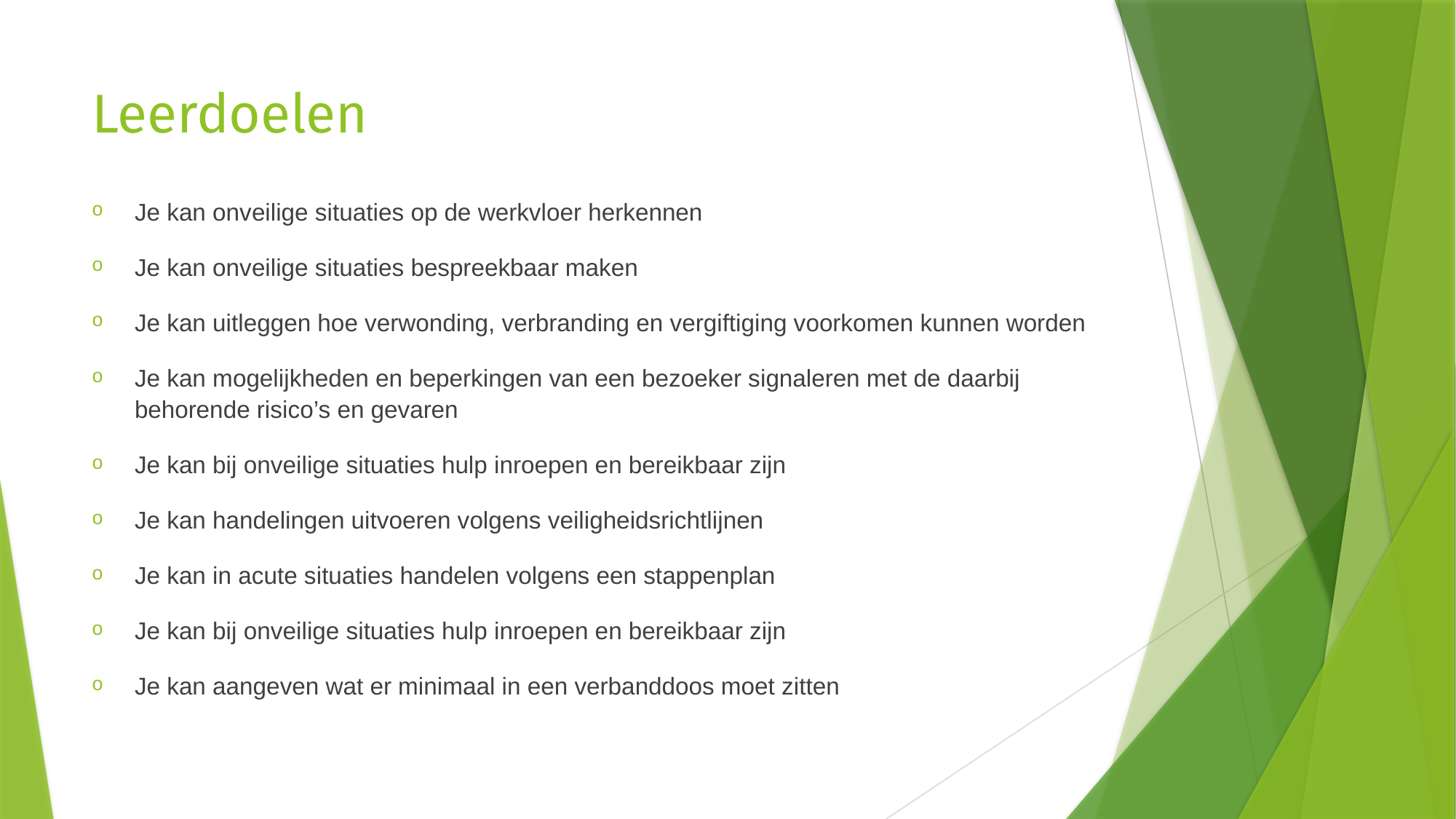

# Leerdoelen
Je kan onveilige situaties op de werkvloer herkennen
Je kan onveilige situaties bespreekbaar maken
Je kan uitleggen hoe verwonding, verbranding en vergiftiging voorkomen kunnen worden
Je kan mogelijkheden en beperkingen van een bezoeker signaleren met de daarbij behorende risico’s en gevaren
Je kan bij onveilige situaties hulp inroepen en bereikbaar zijn
Je kan handelingen uitvoeren volgens veiligheidsrichtlijnen
Je kan in acute situaties handelen volgens een stappenplan
Je kan bij onveilige situaties hulp inroepen en bereikbaar zijn
Je kan aangeven wat er minimaal in een verbanddoos moet zitten